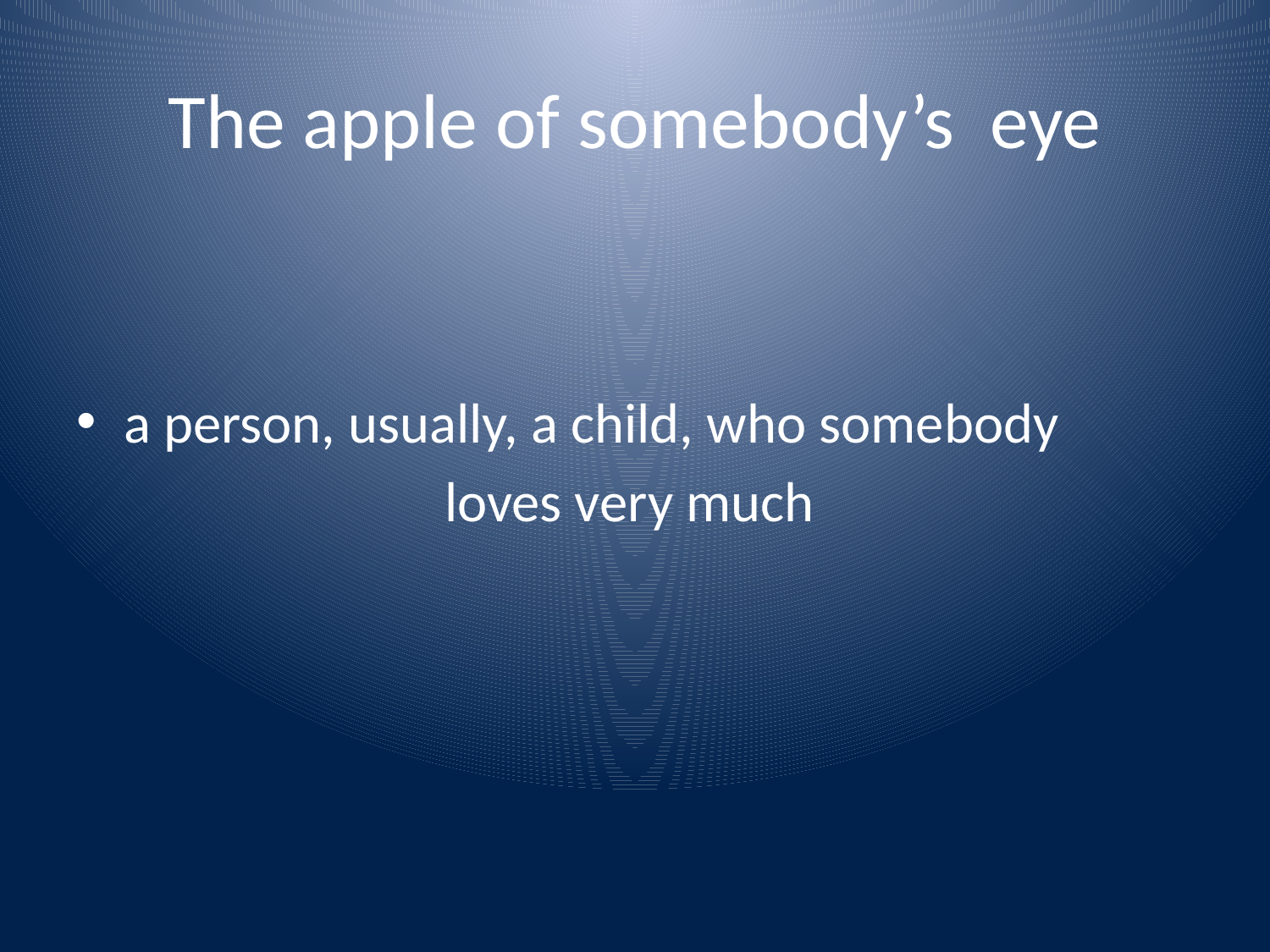

# The apple of somebody’s  eye

a person, usually, a child, who somebody
                             loves very much